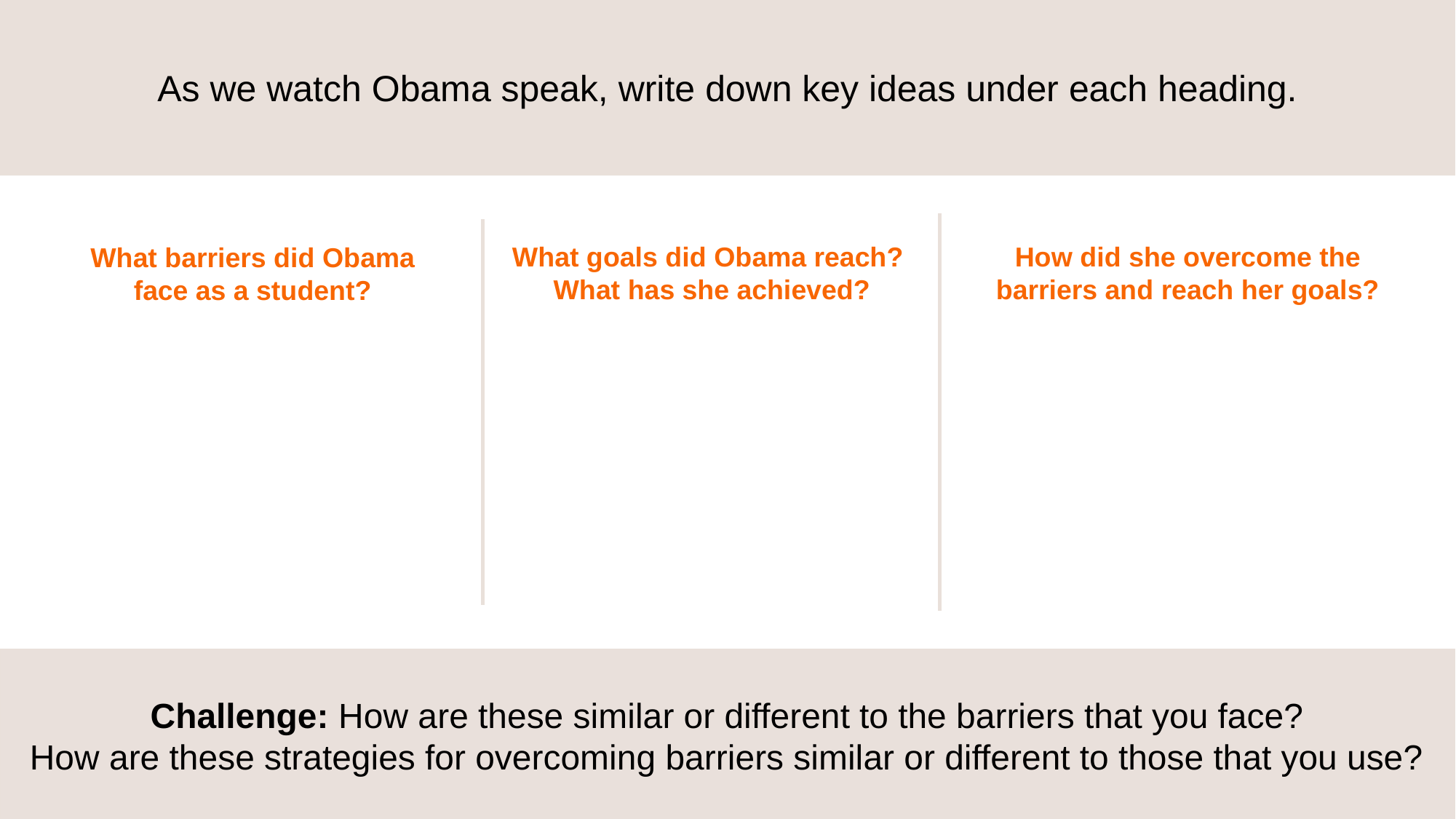

As we watch Obama speak, write down key ideas under each heading.
What goals did Obama reach?  What has she achieved?

How did she overcome the barriers and reach her goals?
What barriers did Obama face as a student?

Challenge: How are these similar or different to the barriers that you face?
How are these strategies for overcoming barriers similar or different to those that you use?